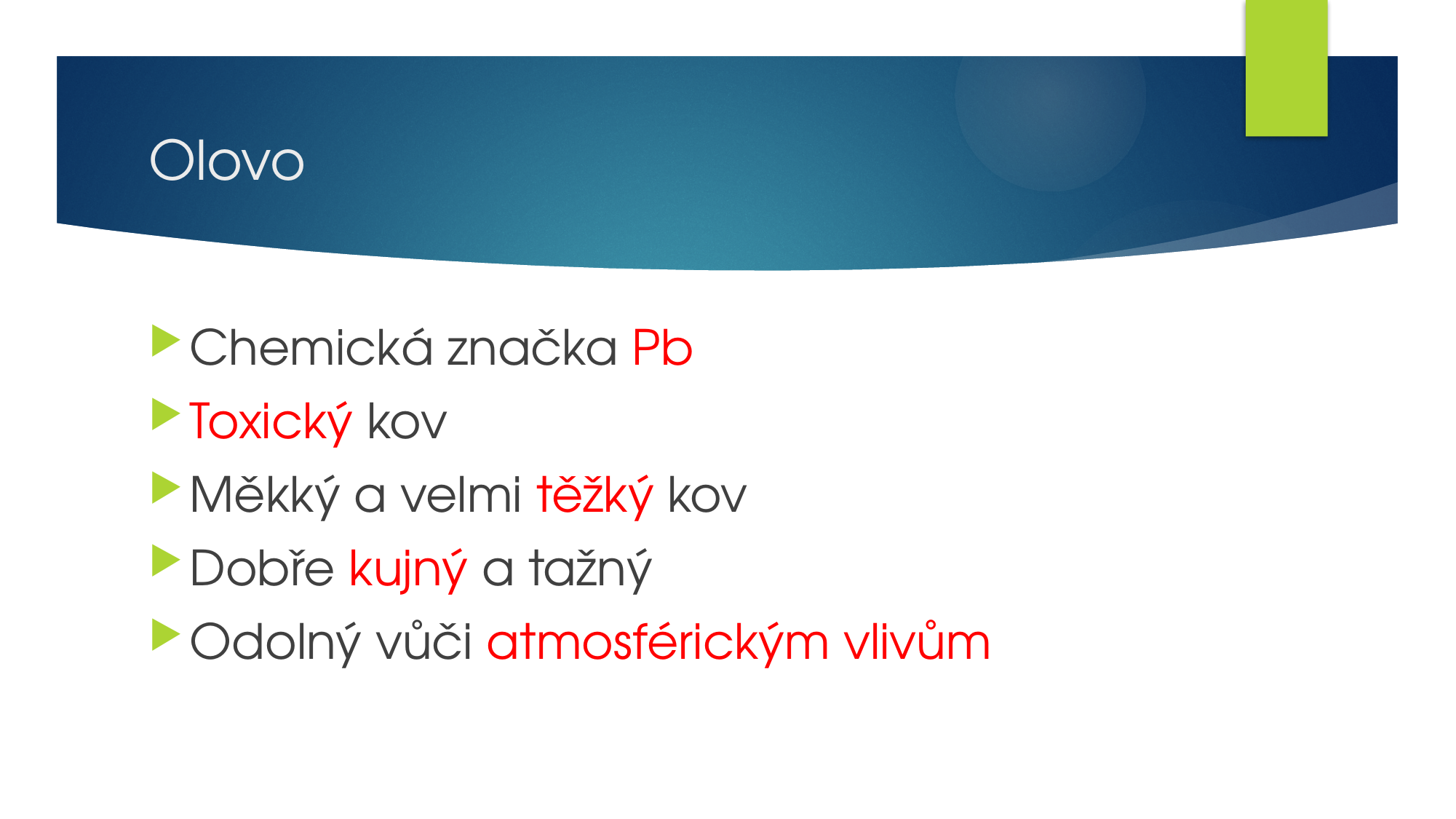

# Olovo
Chemická značka Pb
Toxický kov
Měkký a velmi těžký kov
Dobře kujný a tažný
Odolný vůči atmosférickým vlivům